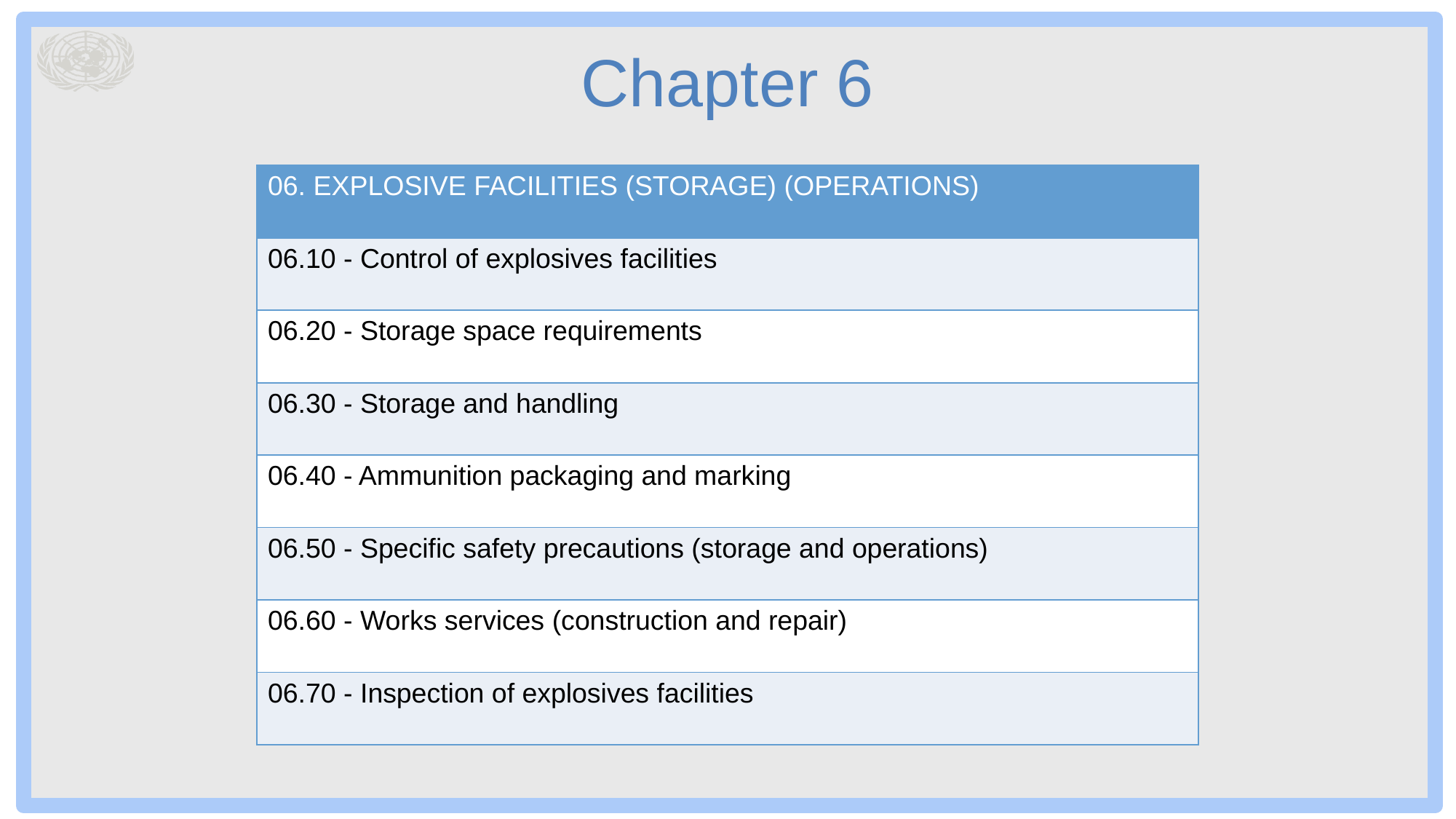

# Chapter 6
| 06. EXPLOSIVE FACILITIES (STORAGE) (OPERATIONS) |
| --- |
| 06.10 - Control of explosives facilities |
| 06.20 - Storage space requirements |
| 06.30 - Storage and handling |
| 06.40 - Ammunition packaging and marking |
| 06.50 - Specific safety precautions (storage and operations) |
| 06.60 - Works services (construction and repair) |
| 06.70 - Inspection of explosives facilities |